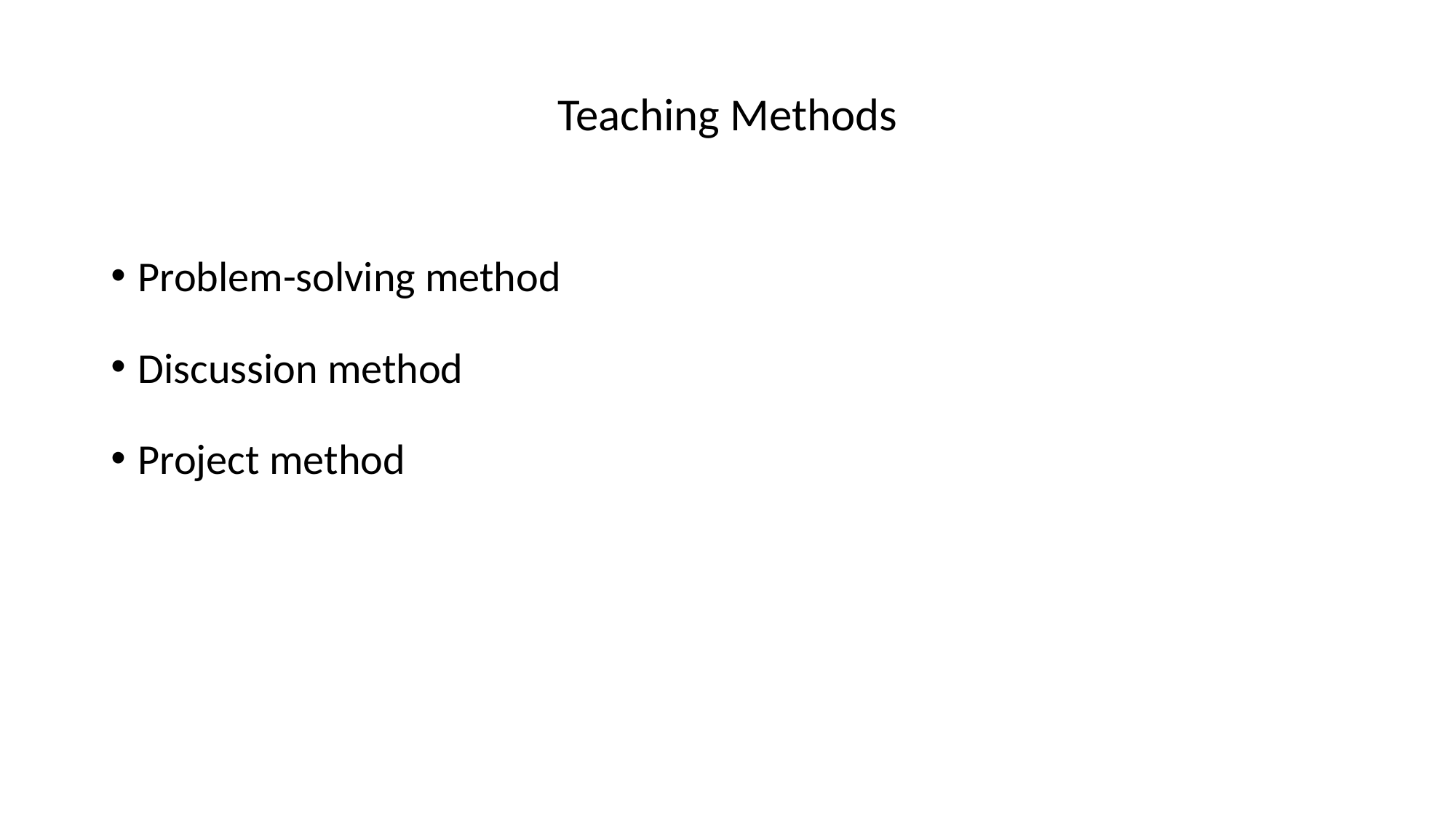

# Teaching Methods
Problem-solving method
Discussion method
Project method